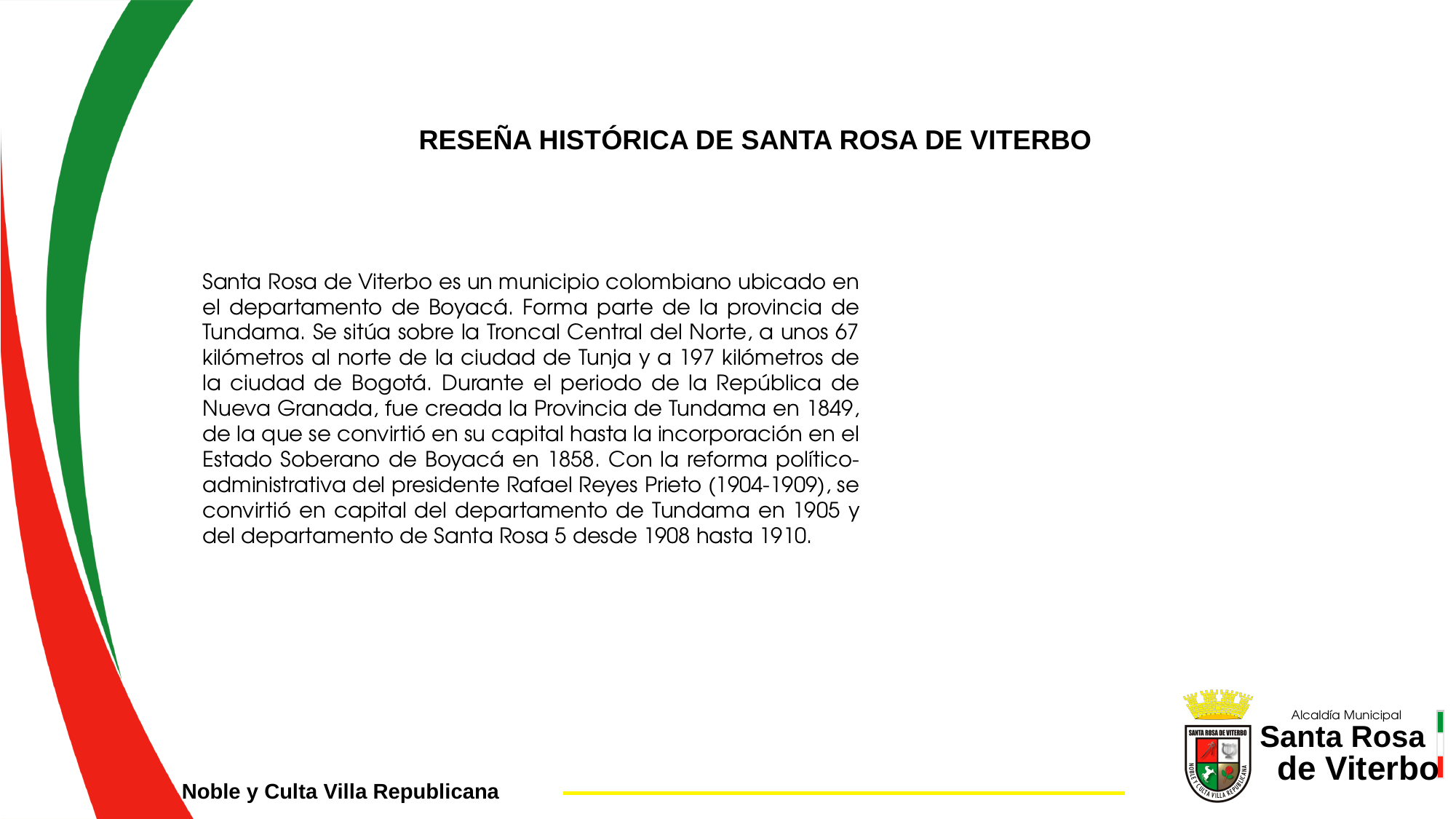

RESEÑA HISTÓRICA DE SANTA ROSA DE VITERBO
Santa Rosa de Viterbo es un municipio colombiano ubicado en el departamento de Boyacá. Forma parte de la provincia de Tundama. Se sitúa sobre la Troncal Central del Norte, a unos 67 kilómetros al norte de la ciudad de Tunja y a 197 kilómetros de la ciudad de Bogotá. Durante el periodo de la República de Nueva Granada, fue creada la Provincia de Tundama en 1849, de la que se convirtió en su capital hasta la incorporación en el Estado Soberano de Boyacá en 1858. Con la reforma político-administrativa del presidente Rafael Reyes Prieto (1904-1909), se convirtió en capital del departamento de Tundama en 1905​ y del departamento de Santa Rosa 5​ desde 1908 hasta 1910.